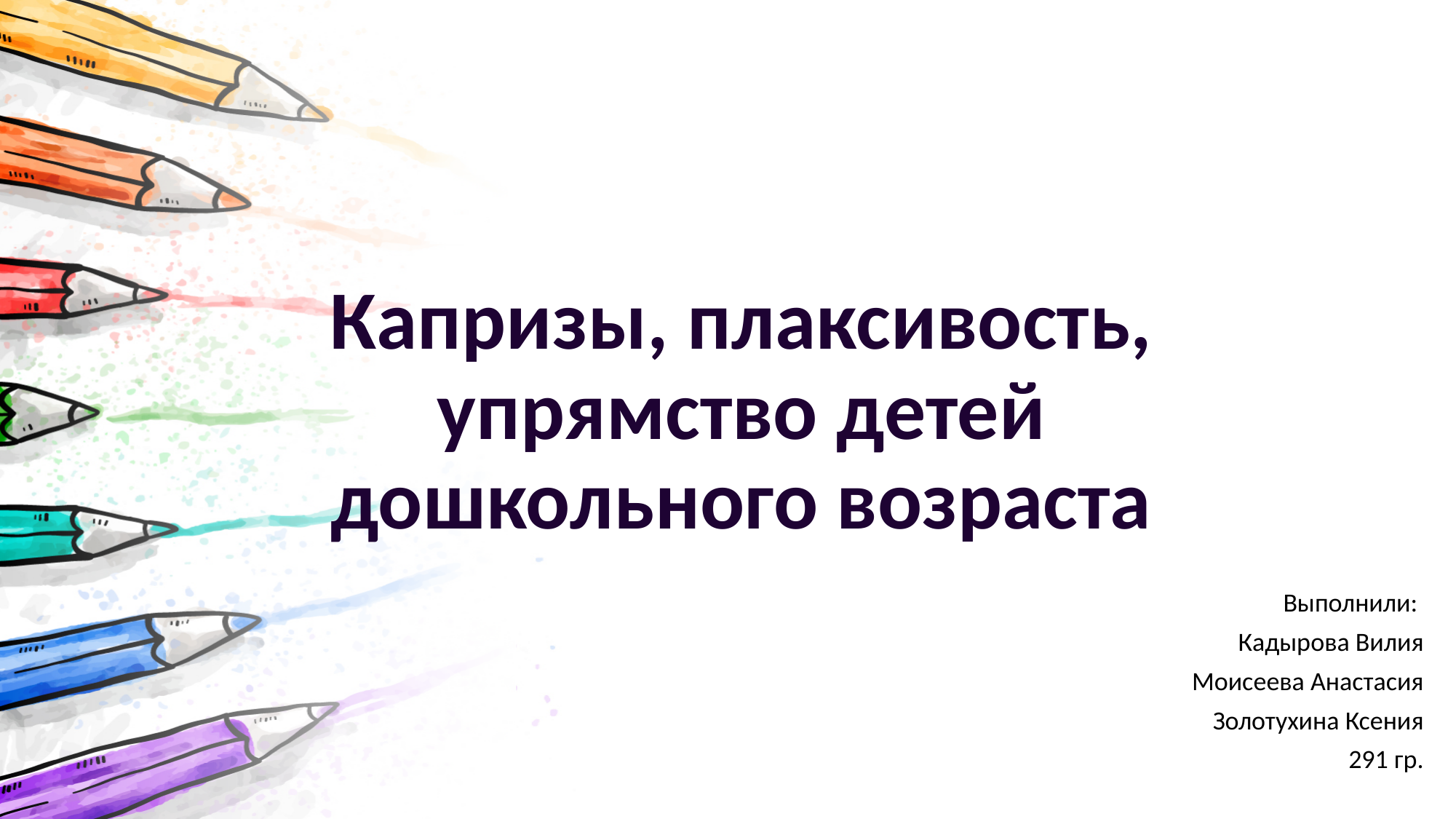

# Капризы, плаксивость, упрямство детей дошкольного возраста
Выполнили:
Кадырова Вилия
Моисеева Анастасия
Золотухина Ксения
 291 гр.